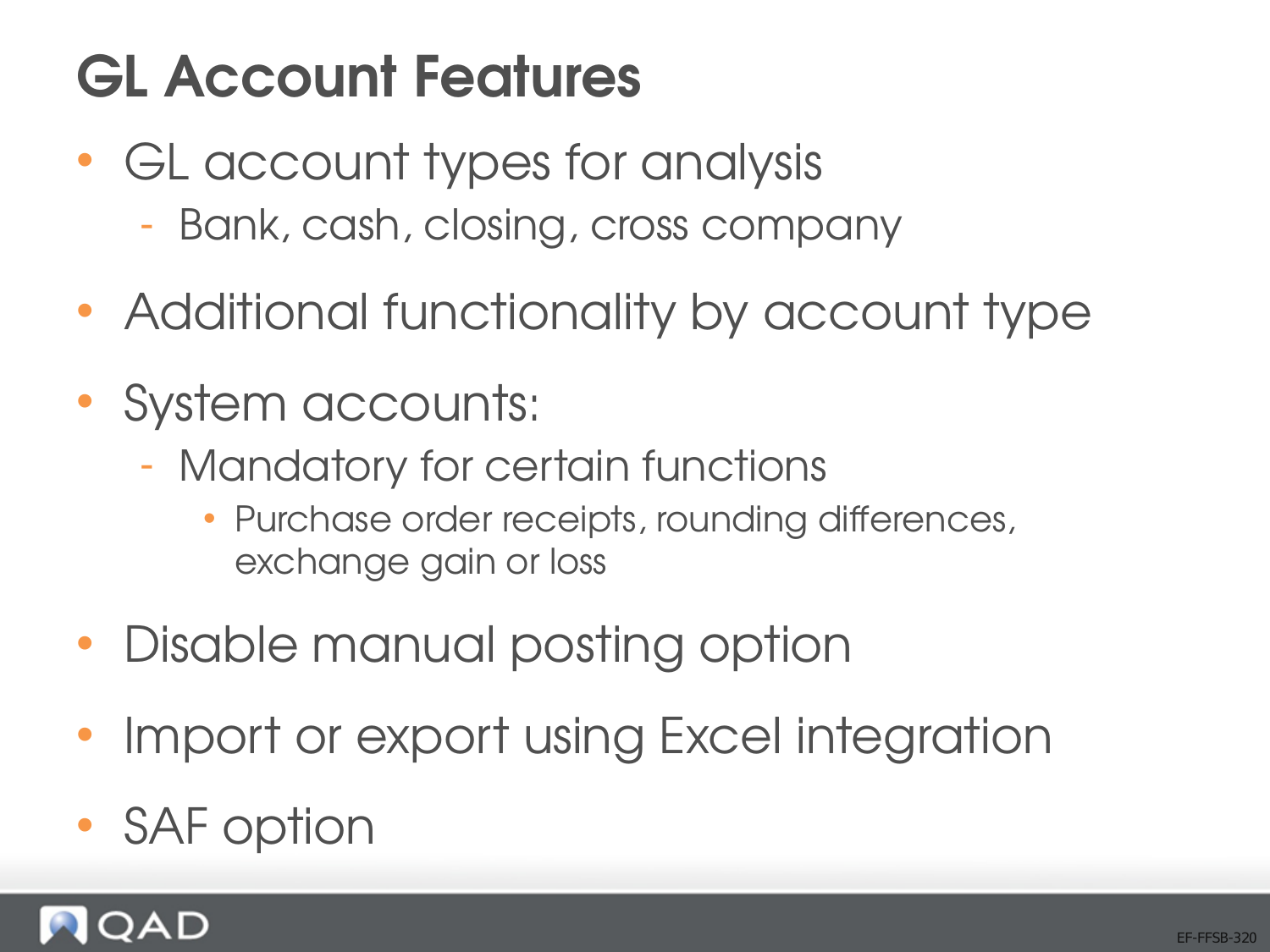

# GL Account Features
GL account types for analysis
Bank, cash, closing, cross company
Additional functionality by account type
System accounts:
Mandatory for certain functions
Purchase order receipts, rounding differences, exchange gain or loss
Disable manual posting option
Import or export using Excel integration
SAF option
EF-FFSB-320